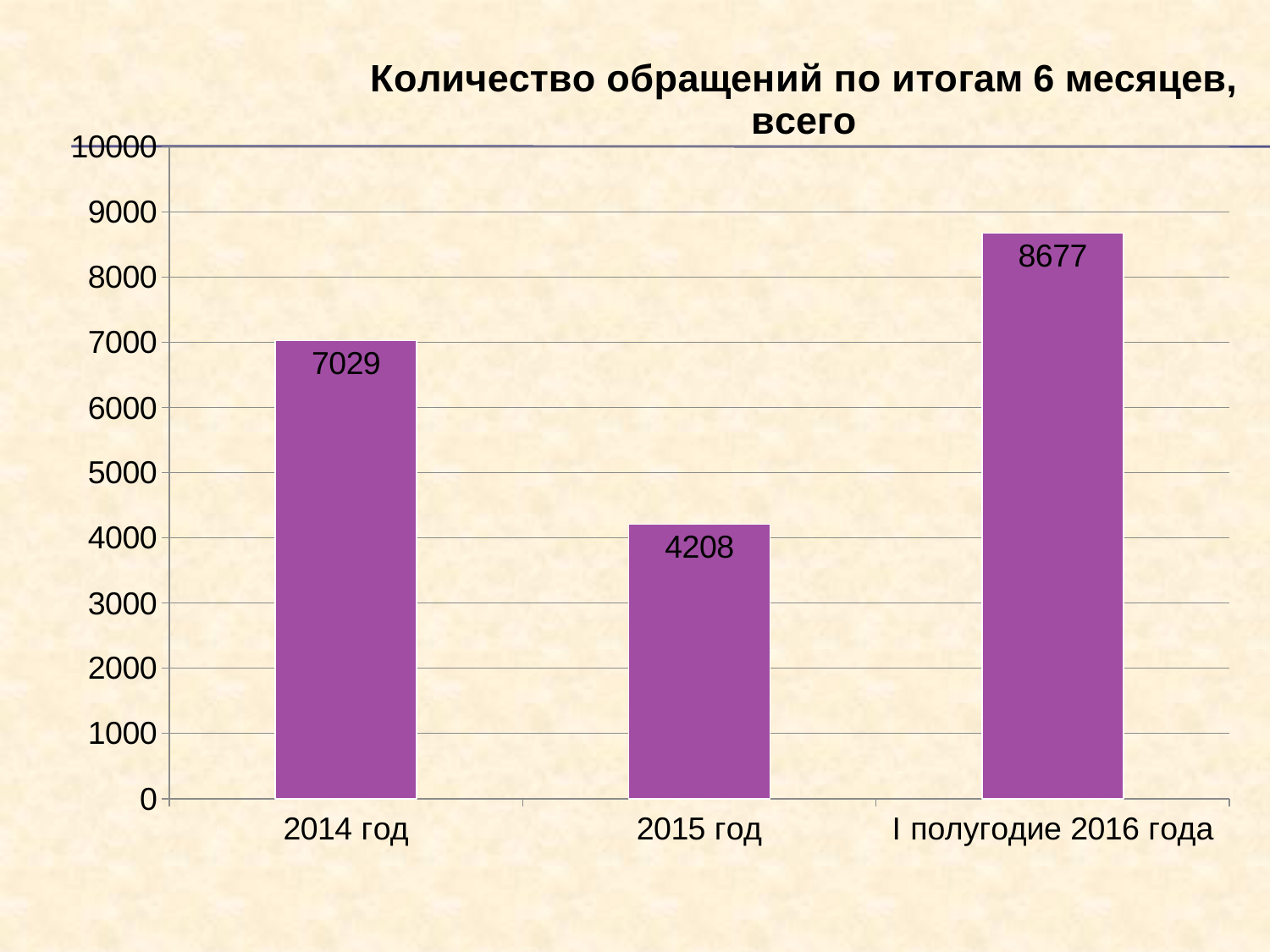

### Chart: Количество обращений по итогам 6 месяцев, всего

| Category | Количество обращений, всего |
|---|---|
| 2014 год | 7029.0 |
| 2015 год | 4208.0 |
| I полугодие 2016 года | 8677.0 |